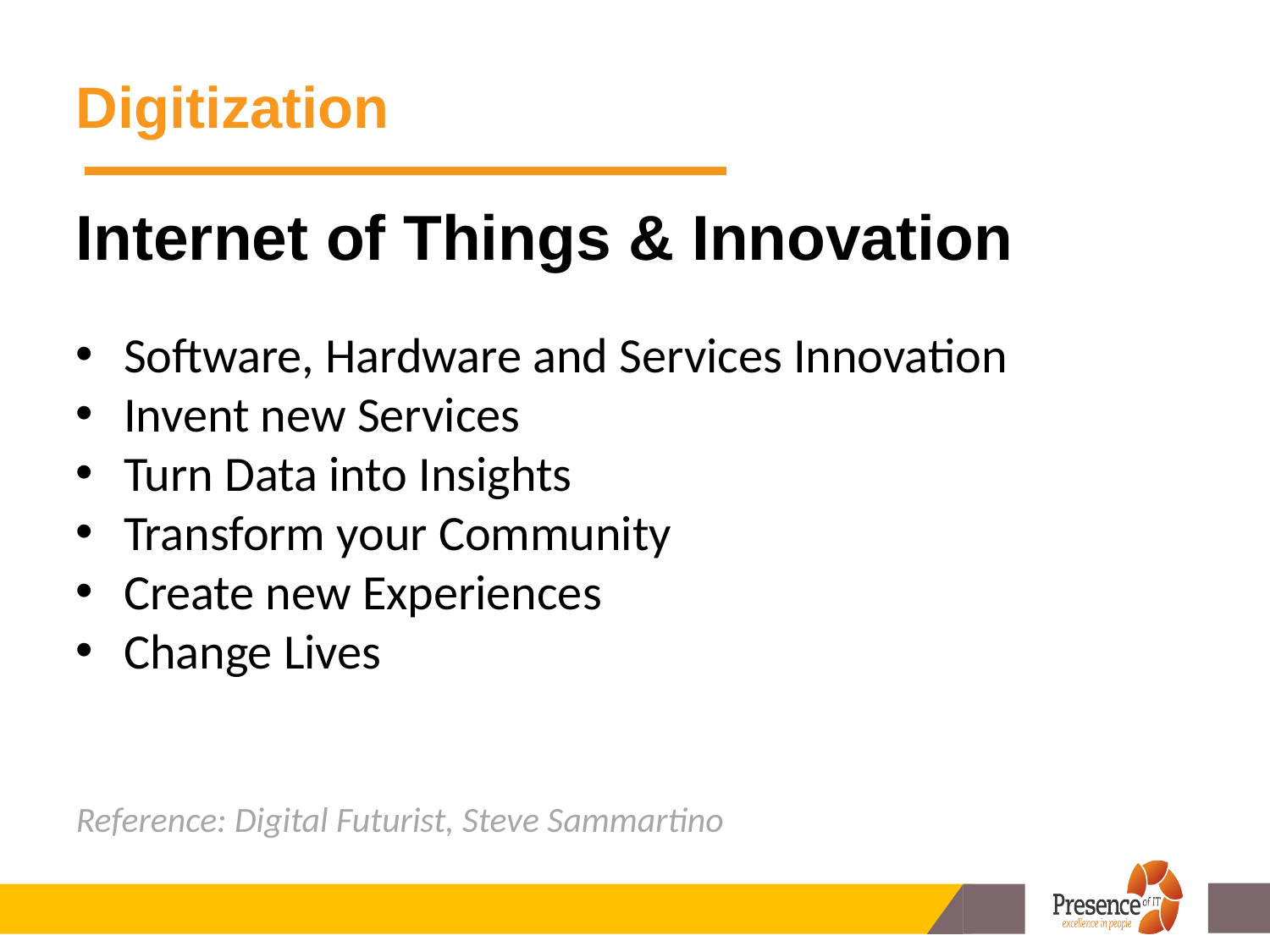

Digitization
Internet of Things & Innovation

Software, Hardware and Services Innovation
Invent new Services
Turn Data into Insights
Transform your Community
Create new Experiences
Change Lives

Reference: Digital Futurist, Steve Sammartino